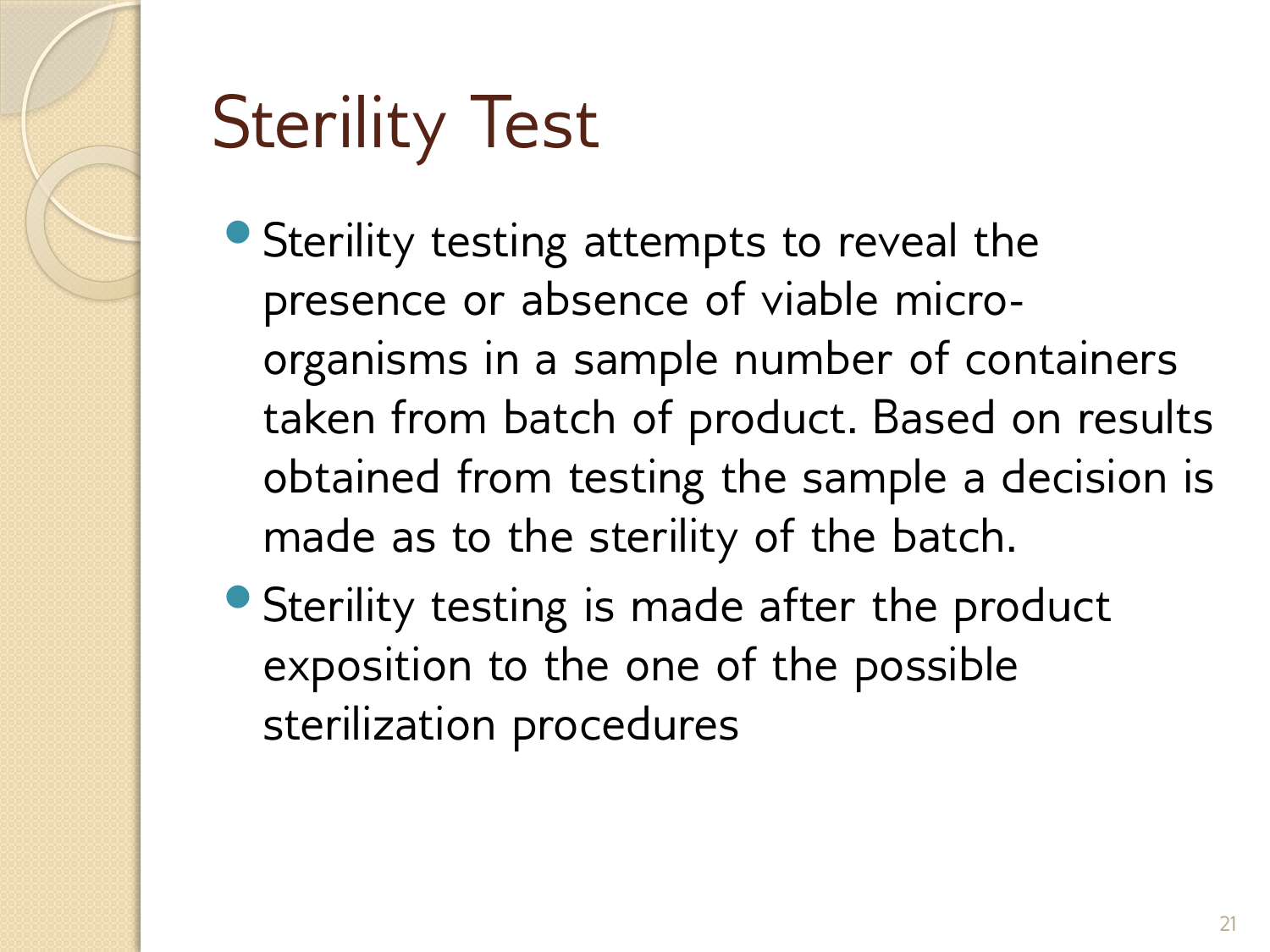

# Sterility Test
Sterility testing attempts to reveal the presence or absence of viable micro-organisms in a sample number of containers taken from batch of product. Based on results obtained from testing the sample a decision is made as to the sterility of the batch.
Sterility testing is made after the product exposition to the one of the possible sterilization procedures

21